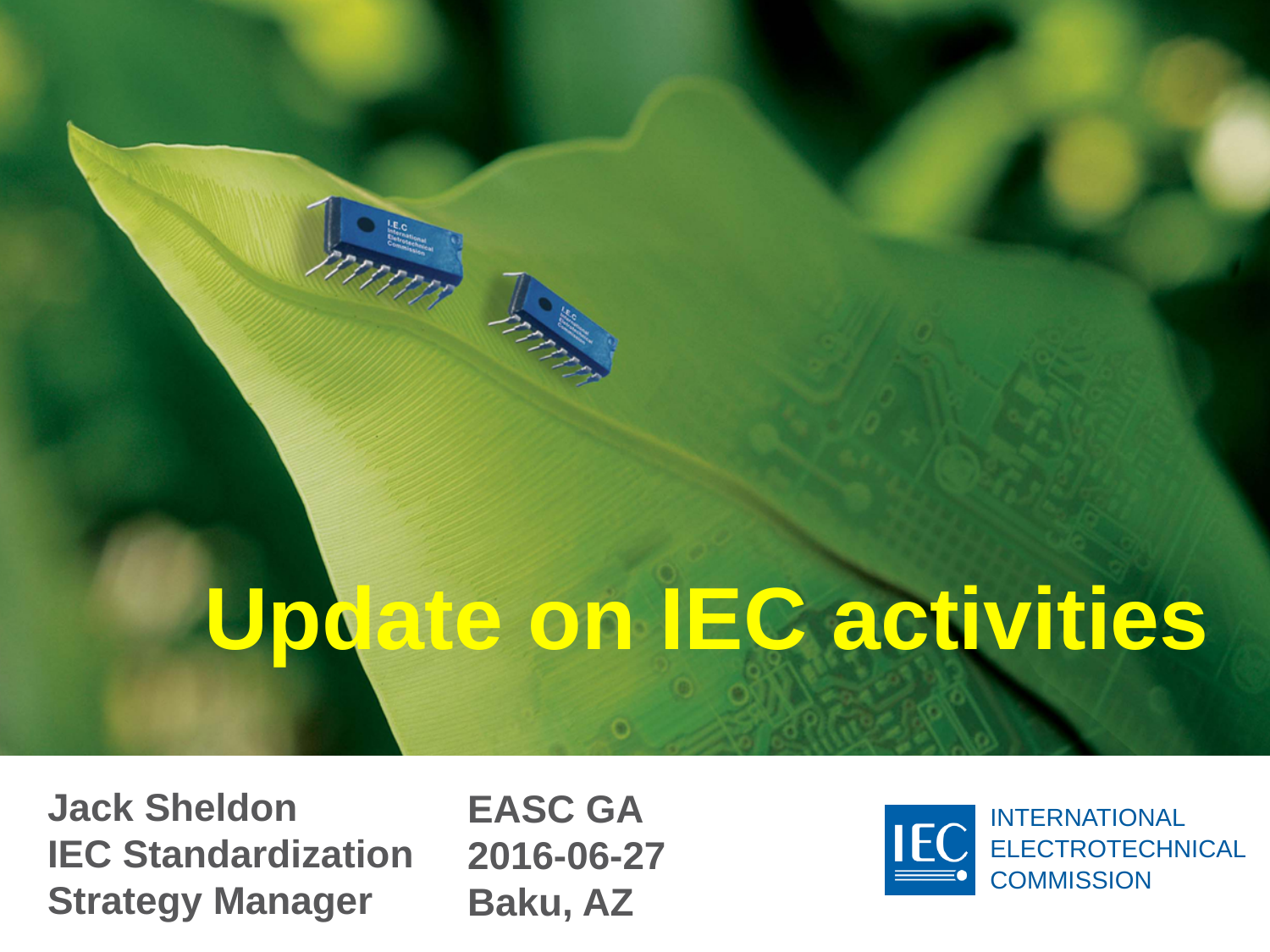

# Update on IEC activities
Jack Sheldon
IEC Standardization Strategy Manager
EASC GA
2016-06-27
Baku, AZ